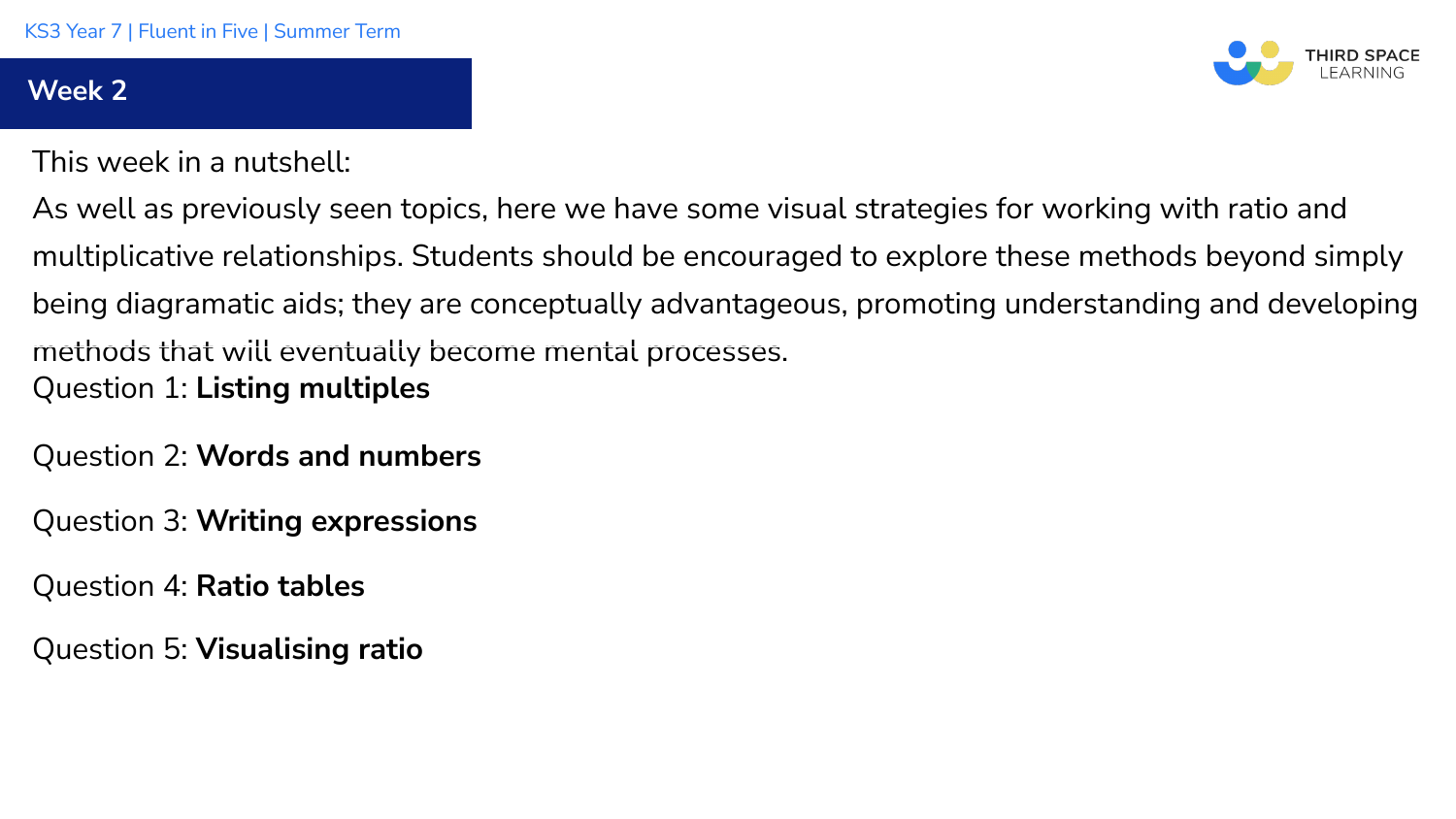

Week 2
| This week in a nutshell: As well as previously seen topics, here we have some visual strategies for working with ratio and multiplicative relationships. Students should be encouraged to explore these methods beyond simply being diagramatic aids; they are conceptually advantageous, promoting understanding and developing methods that will eventually become mental processes. |
| --- |
| Question 1: Listing multiples |
| Question 2: Words and numbers |
| Question 3: Writing expressions |
| Question 4: Ratio tables |
| Question 5: Visualising ratio |